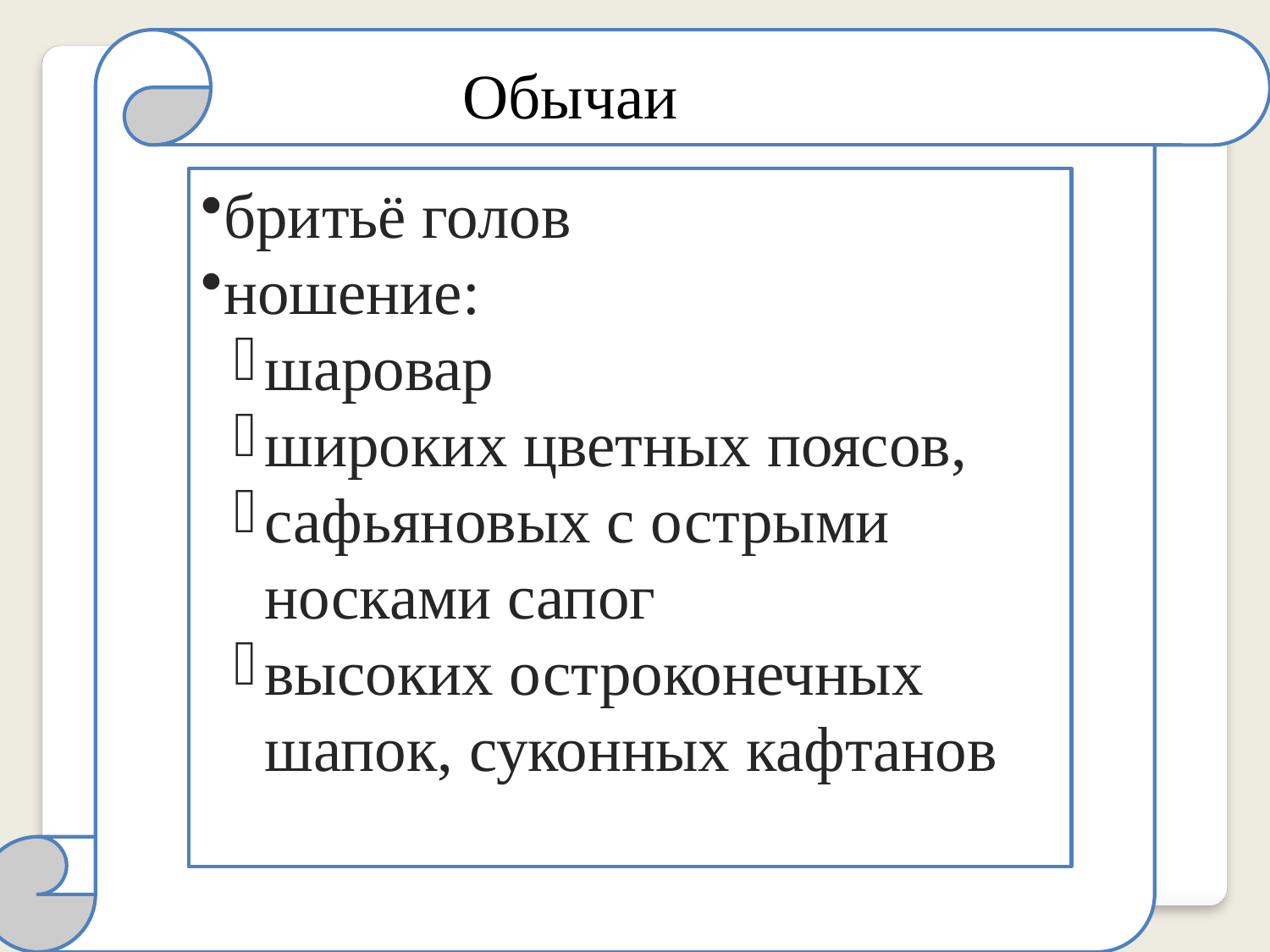

Обычаи
бритьё голов
ношение:
шаровар
широких цветных поясов,
сафьяновых с острыми носками сапог
высоких остроконечных шапок, суконных кафтанов